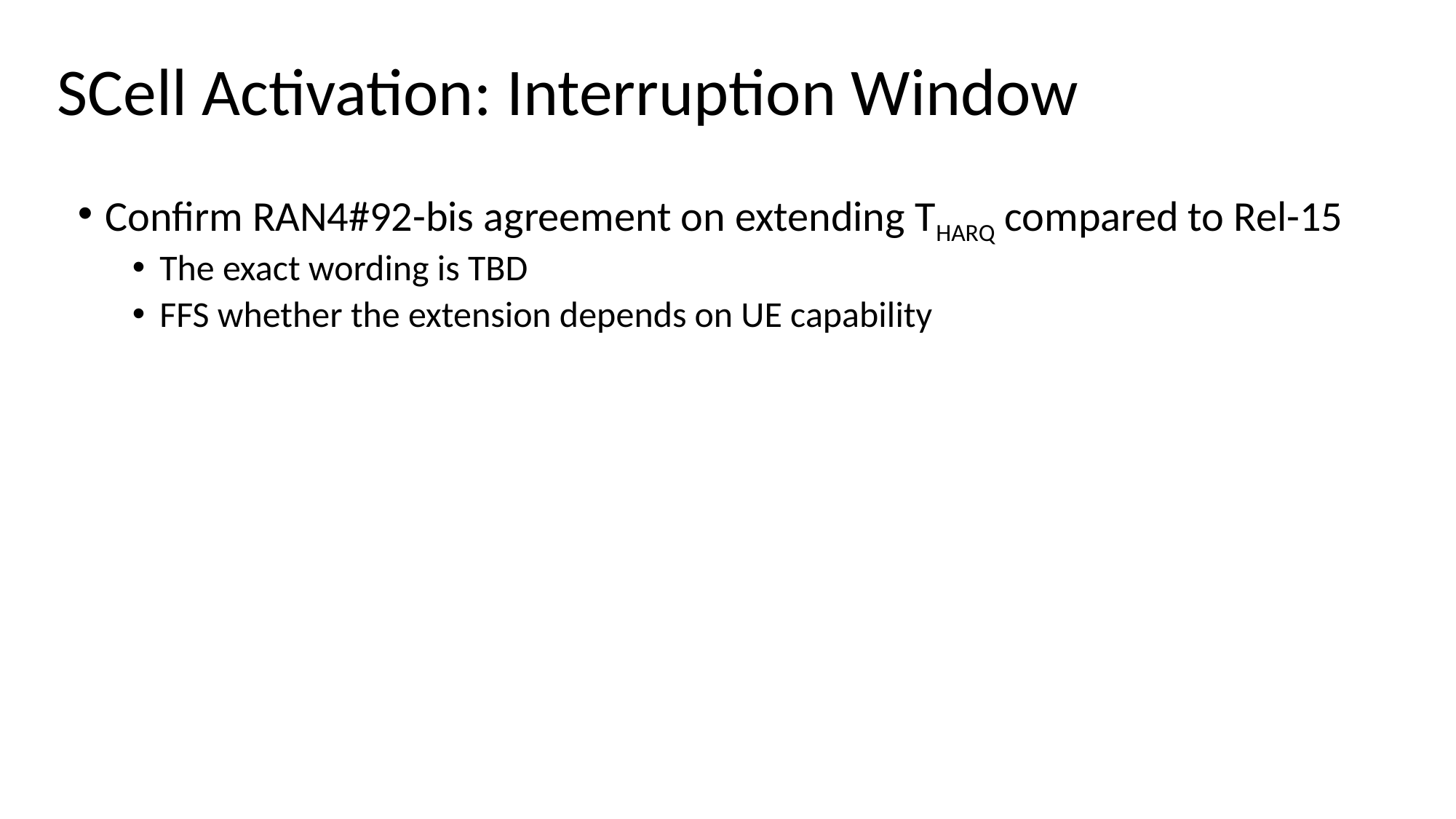

# SCell Activation: Interruption Window

Confirm RAN4#92-bis agreement on extending THARQ compared to Rel-15
The exact wording is TBD
FFS whether the extension depends on UE capability